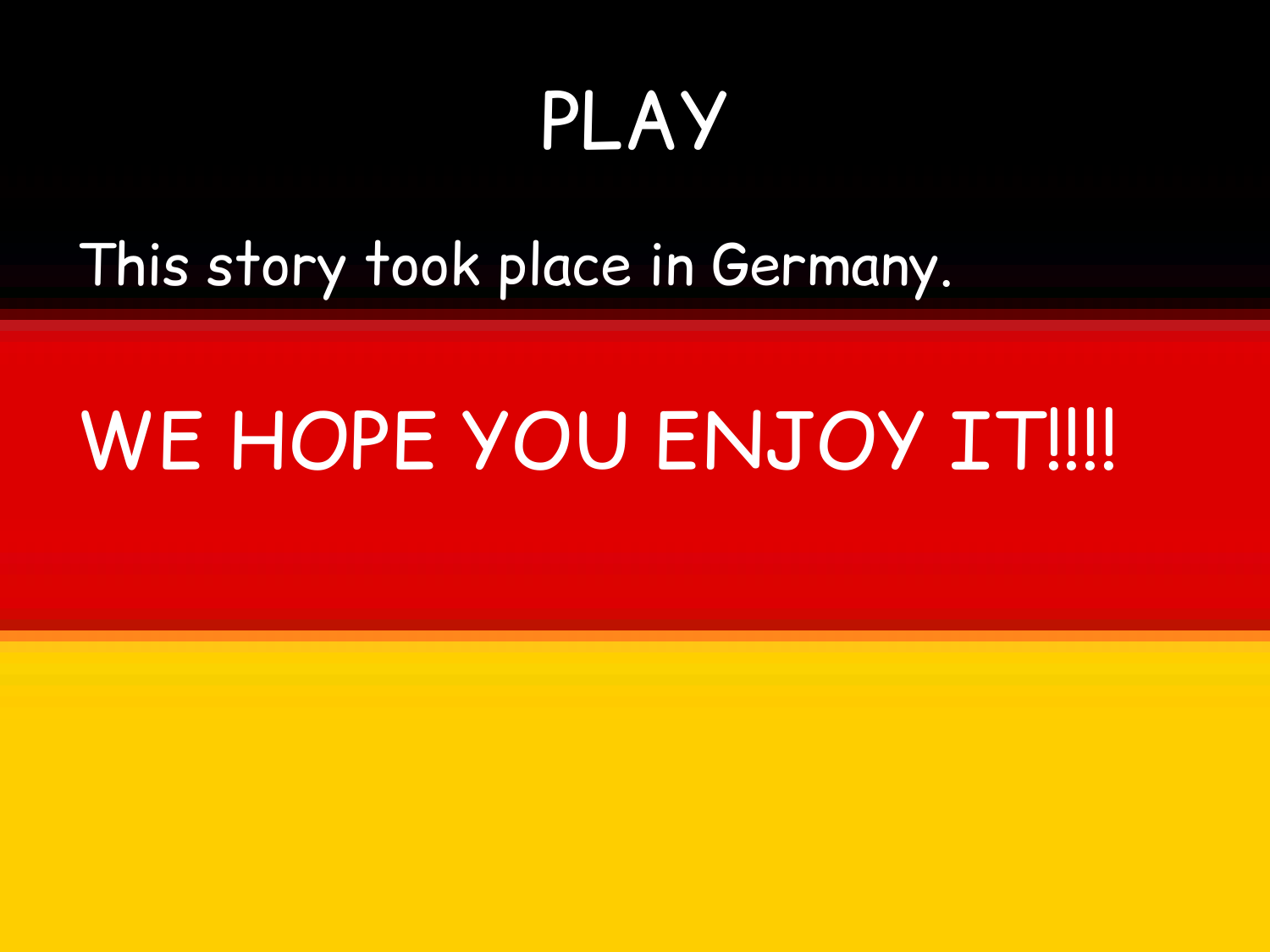

# PLAY
This story took place in Germany.

WE HOPE YOU ENJOY IT!!!!